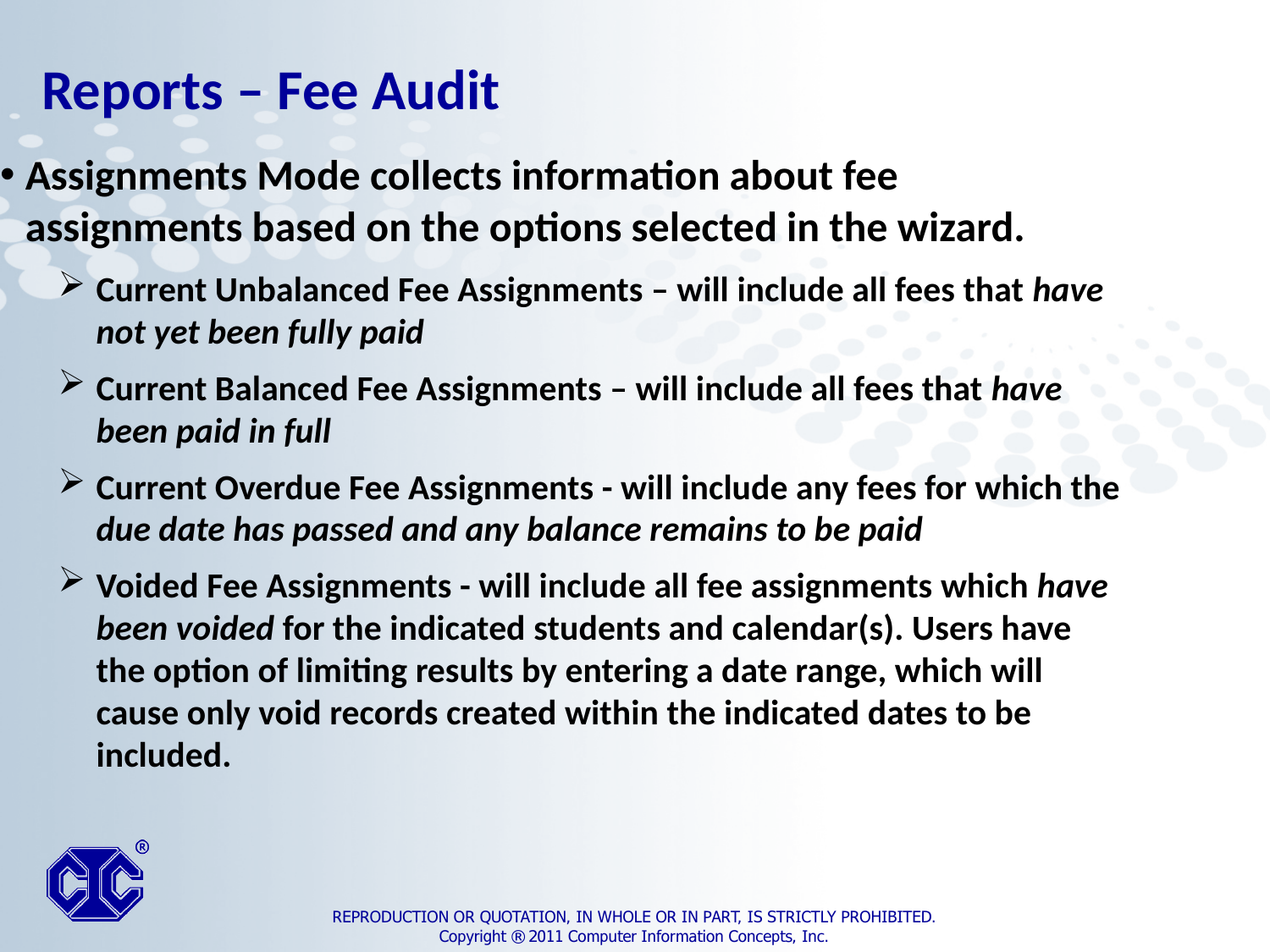

# Reports – Fee Audit
Assignments Mode collects information about fee assignments based on the options selected in the wizard.
Current Unbalanced Fee Assignments – will include all fees that have not yet been fully paid
Current Balanced Fee Assignments – will include all fees that have been paid in full
Current Overdue Fee Assignments - will include any fees for which the due date has passed and any balance remains to be paid
Voided Fee Assignments - will include all fee assignments which have been voided for the indicated students and calendar(s). Users have the option of limiting results by entering a date range, which will cause only void records created within the indicated dates to be included.